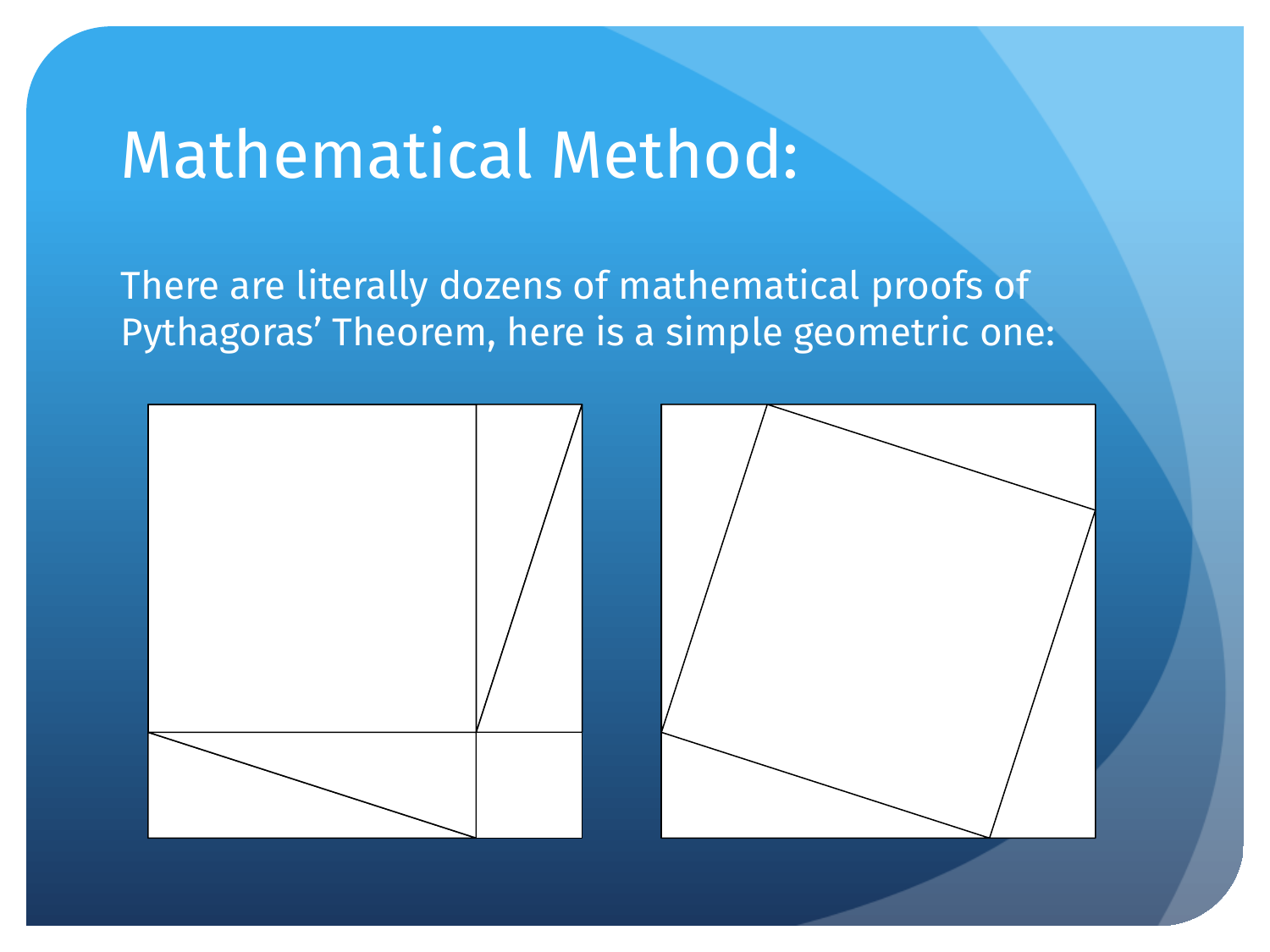

# Mathematical Method:
There are literally dozens of mathematical proofs of Pythagoras’ Theorem, here is a simple geometric one: